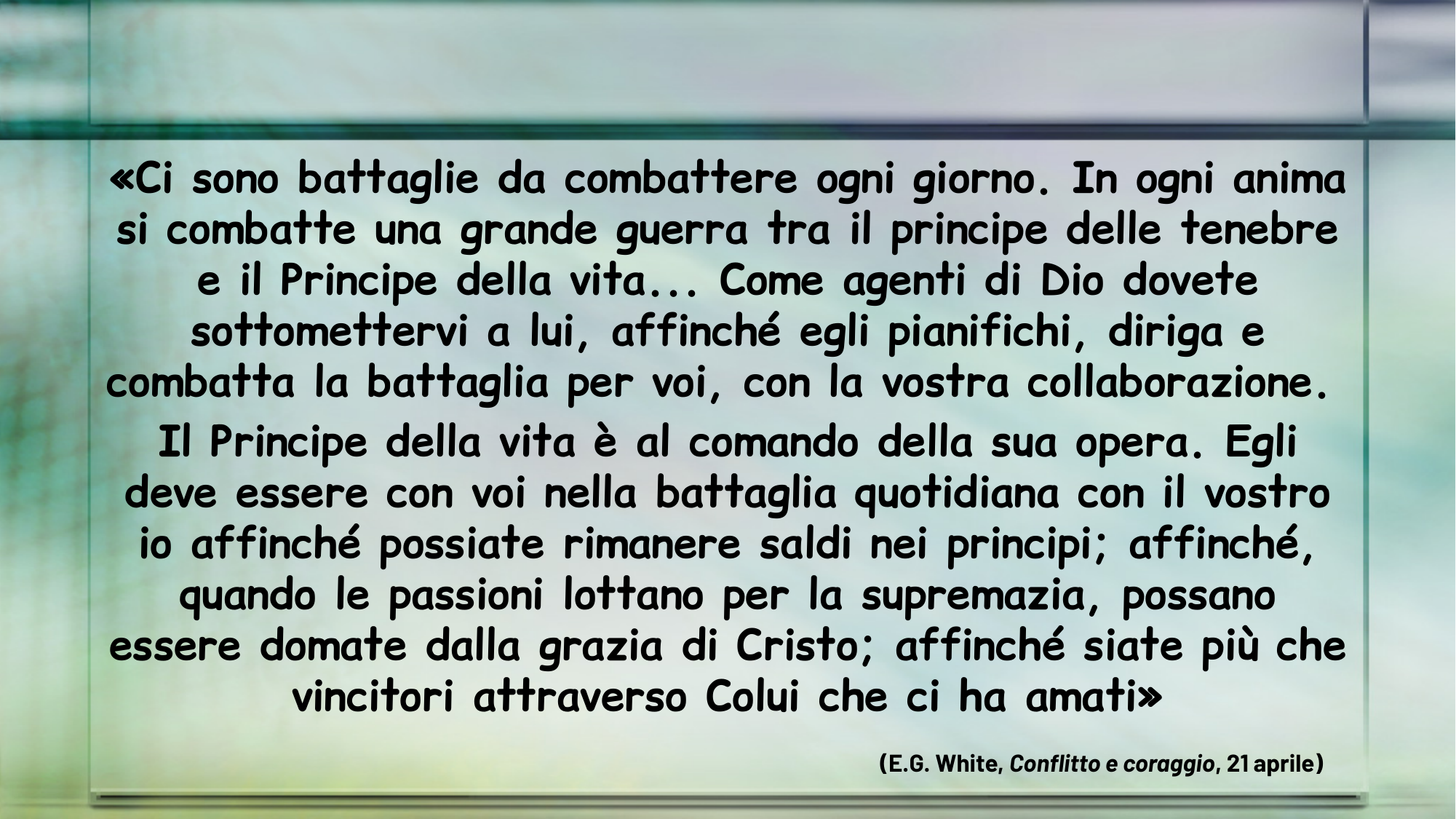

«Ci sono battaglie da combattere ogni giorno. In ogni anima si combatte una grande guerra tra il principe delle tenebre e il Principe della vita... Come agenti di Dio dovete sottomettervi a lui, affinché egli pianifichi, diriga e combatta la battaglia per voi, con la vostra collaborazione.
Il Principe della vita è al comando della sua opera. Egli deve essere con voi nella battaglia quotidiana con il vostro io affinché possiate rimanere saldi nei principi; affinché, quando le passioni lottano per la supremazia, possano essere domate dalla grazia di Cristo; affinché siate più che vincitori attraverso Colui che ci ha amati»
(E.G. White, Conflitto e coraggio, 21 aprile)